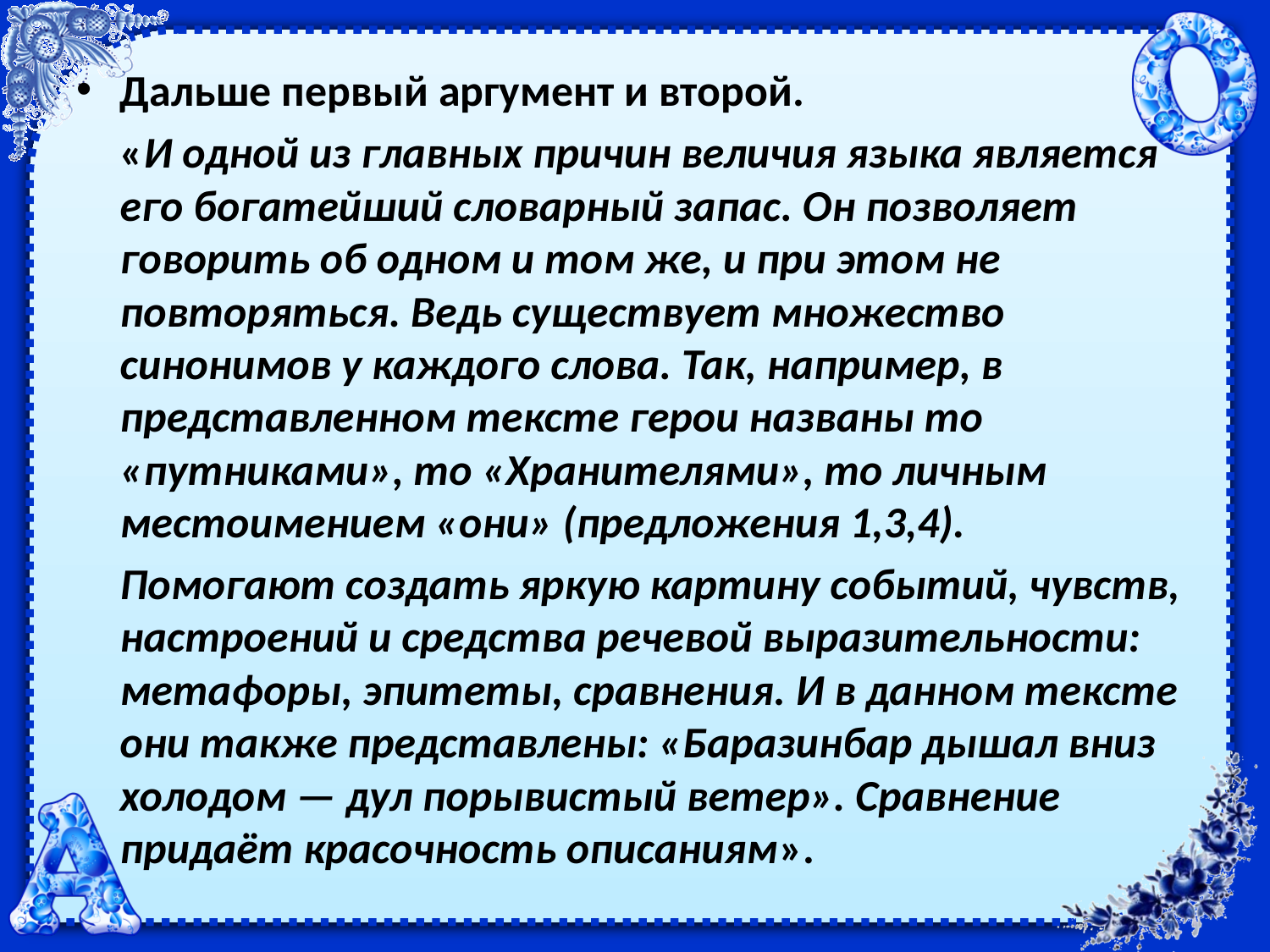

Дальше первый аргумент и второй.
	«И одной из главных причин величия языка является его богатейший словарный запас. Он позволяет говорить об одном и том же, и при этом не повторяться. Ведь существует множество синонимов у каждого слова. Так, например, в представленном тексте герои названы то «путниками», то «Хранителями», то личным местоимением «они» (предложения 1,3,4).
	Помогают создать яркую картину событий, чувств, настроений и средства речевой выразительности: метафоры, эпитеты, сравнения. И в данном тексте они также представлены: «Баразинбар дышал вниз холодом — дул порывистый ветер». Сравнение придаёт красочность описаниям».